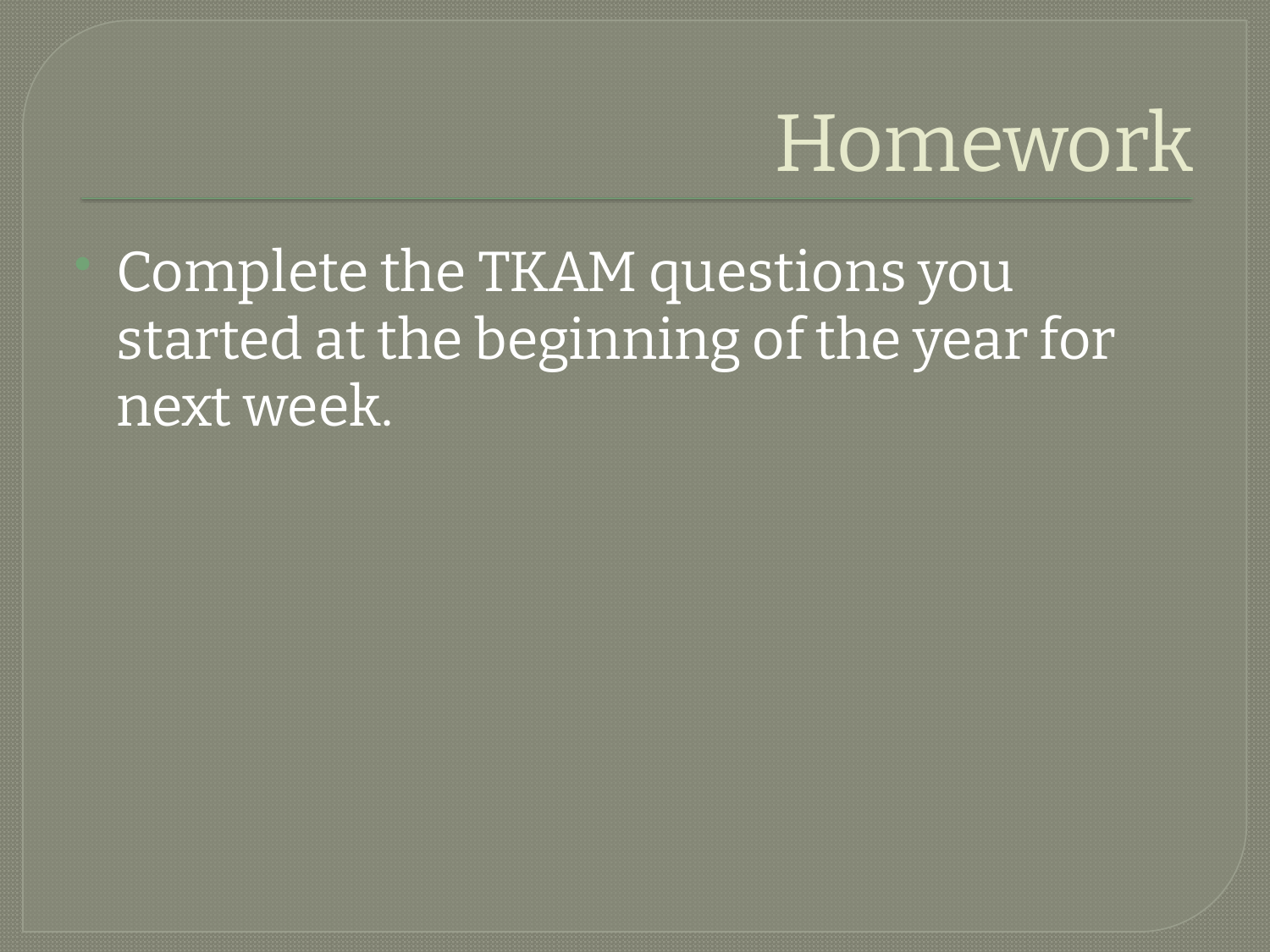

# Homework
Complete the TKAM questions you started at the beginning of the year for next week.